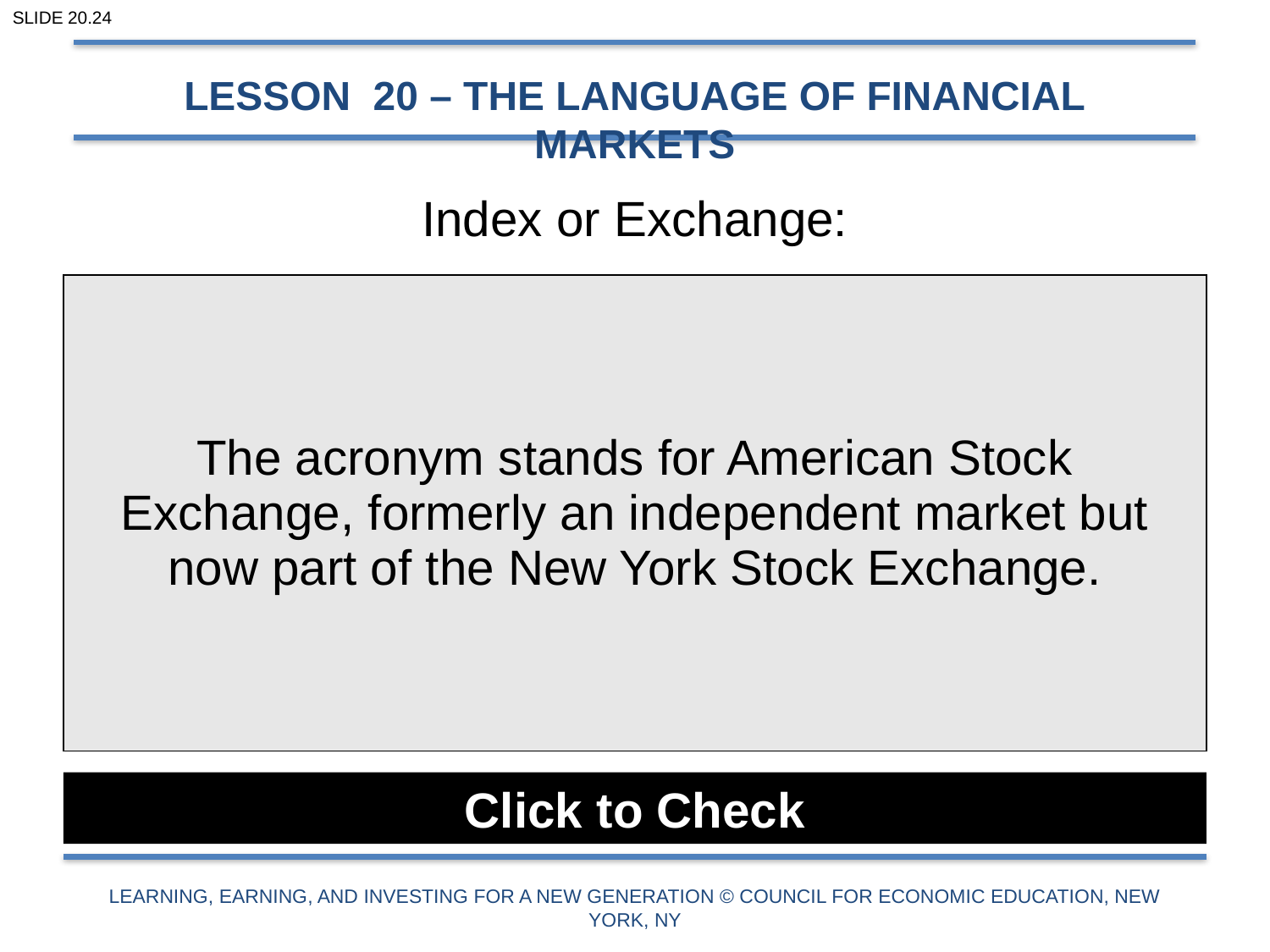

Slide 20.24
Lesson  20 – The Language of Financial Markets
# Index or Exchange:
| The acronym stands for American Stock Exchange, formerly an independent market but now part of the New York Stock Exchange. |
| --- |
Click to Check